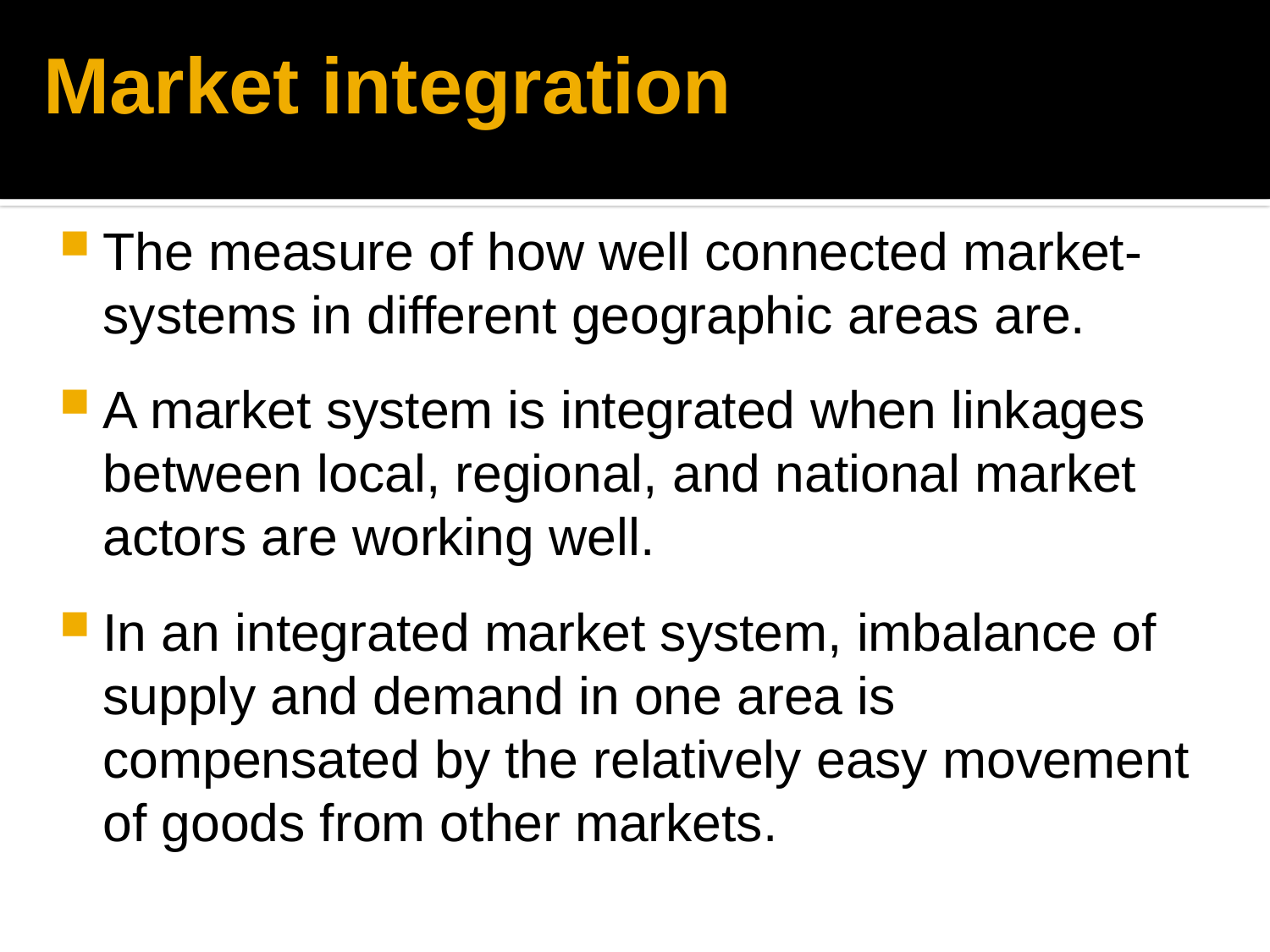

# Market integration
The measure of how well connected market-systems in different geographic areas are.
A market system is integrated when linkages between local, regional, and national market actors are working well.
In an integrated market system, imbalance of supply and demand in one area is compensated by the relatively easy movement of goods from other markets.